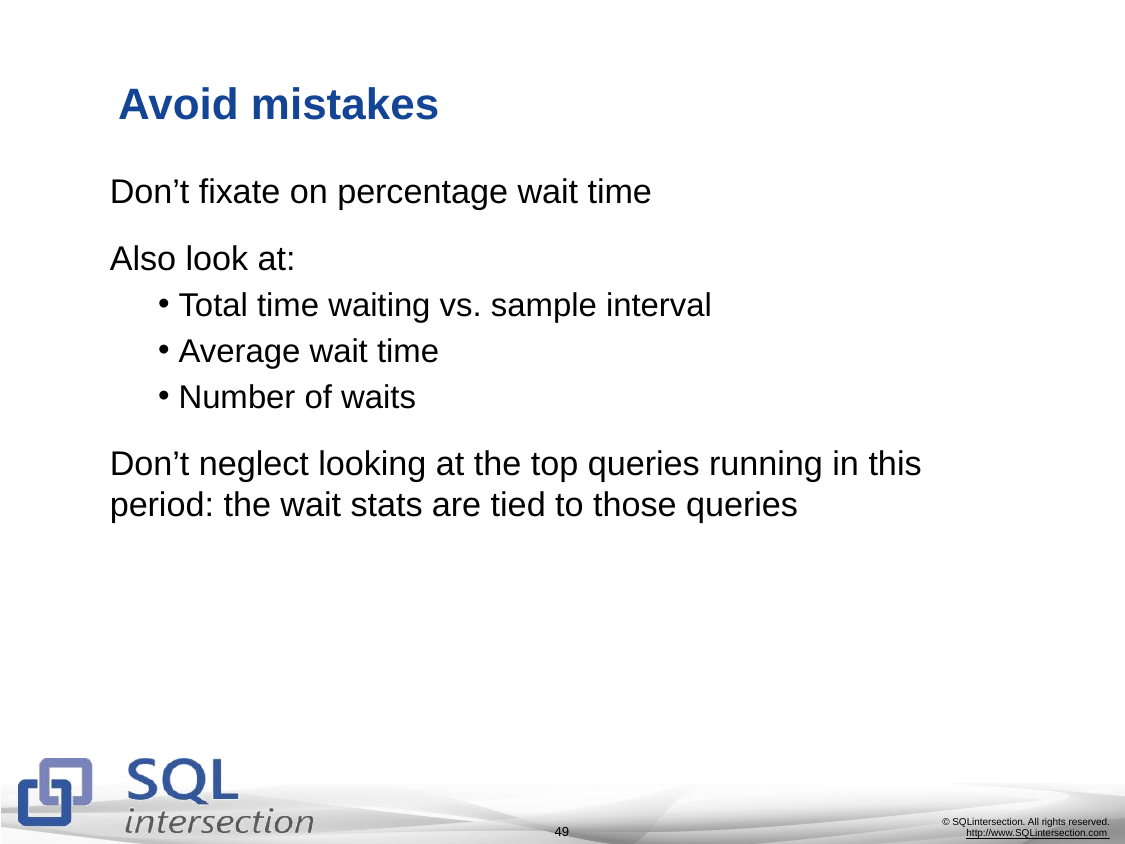

# Avoid mistakes
Don’t fixate on percentage wait time
Also look at:
Total time waiting vs. sample interval
Average wait time
Number of waits
Don’t neglect looking at the top queries running in this period: the wait stats are tied to those queries